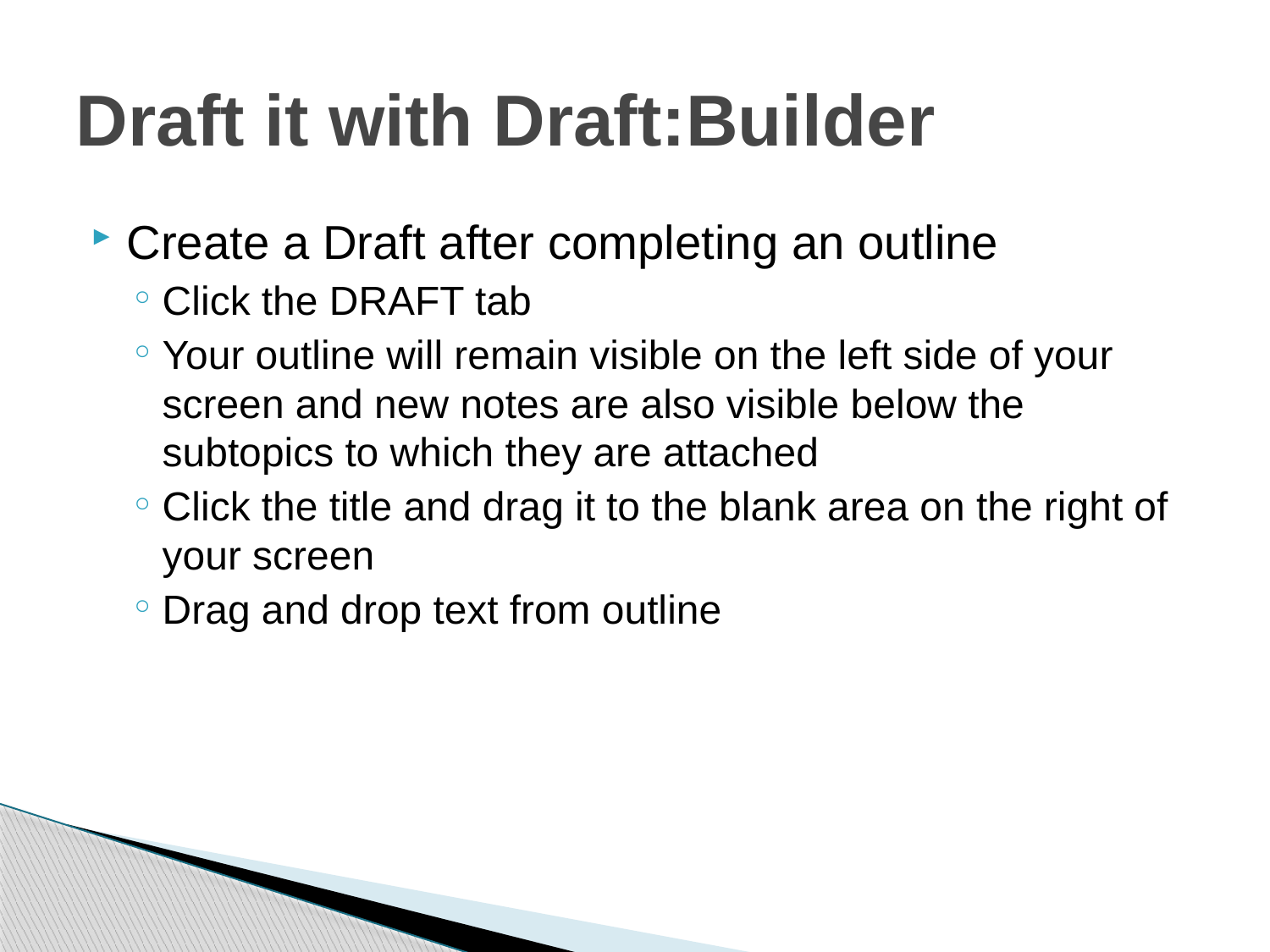

# Draft it with Draft:Builder
Create a Draft after completing an outline
Click the DRAFT tab
Your outline will remain visible on the left side of your screen and new notes are also visible below the subtopics to which they are attached
Click the title and drag it to the blank area on the right of your screen
Drag and drop text from outline